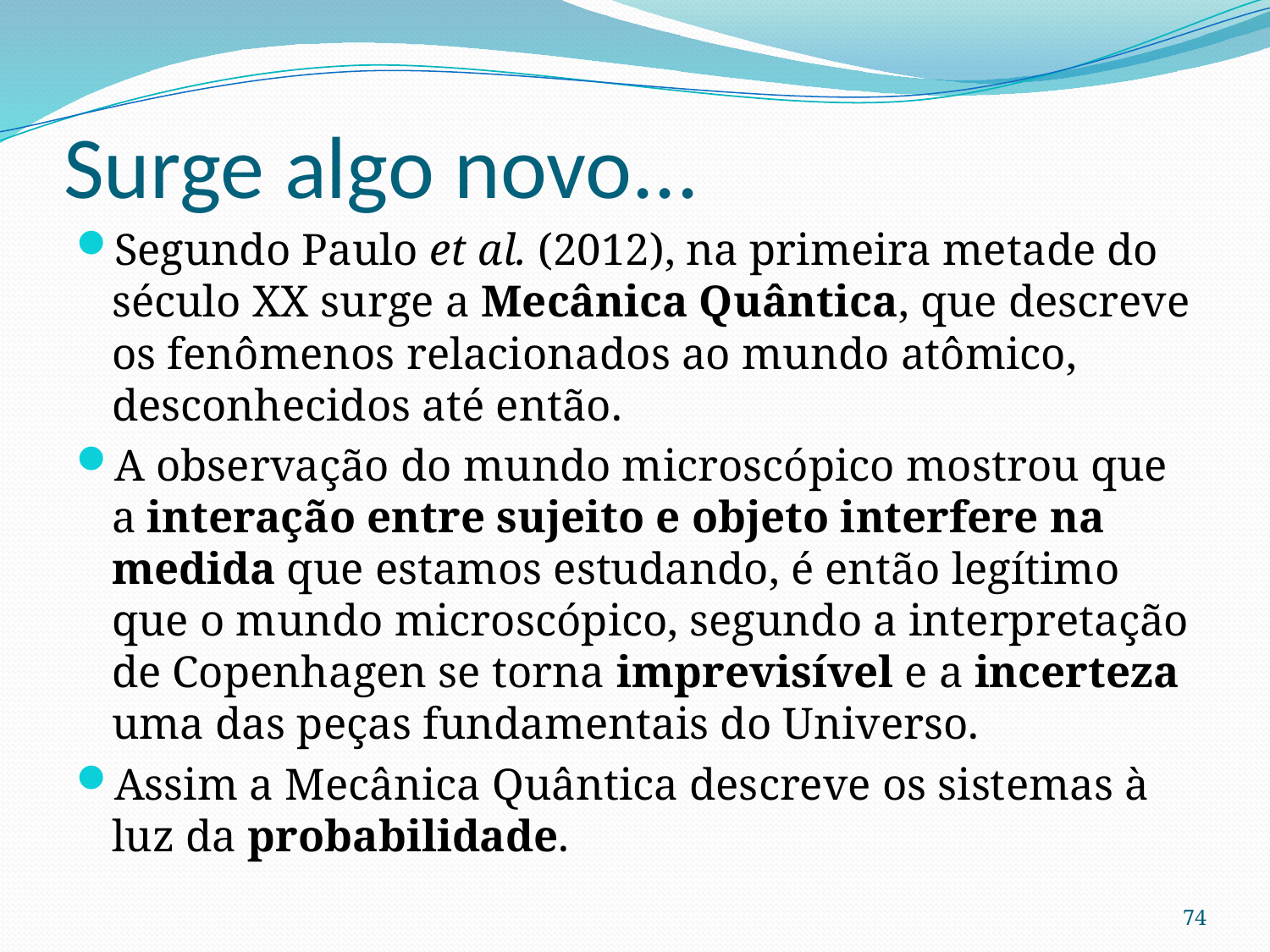

# Surge algo novo...
Segundo Paulo et al. (2012), na primeira metade do século XX surge a Mecânica Quântica, que descreve os fenômenos relacionados ao mundo atômico, desconhecidos até então.
A observação do mundo microscópico mostrou que a interação entre sujeito e objeto interfere na medida que estamos estudando, é então legítimo que o mundo microscópico, segundo a interpretação de Copenhagen se torna imprevisível e a incerteza uma das peças fundamentais do Universo.
Assim a Mecânica Quântica descreve os sistemas à luz da probabilidade.
74